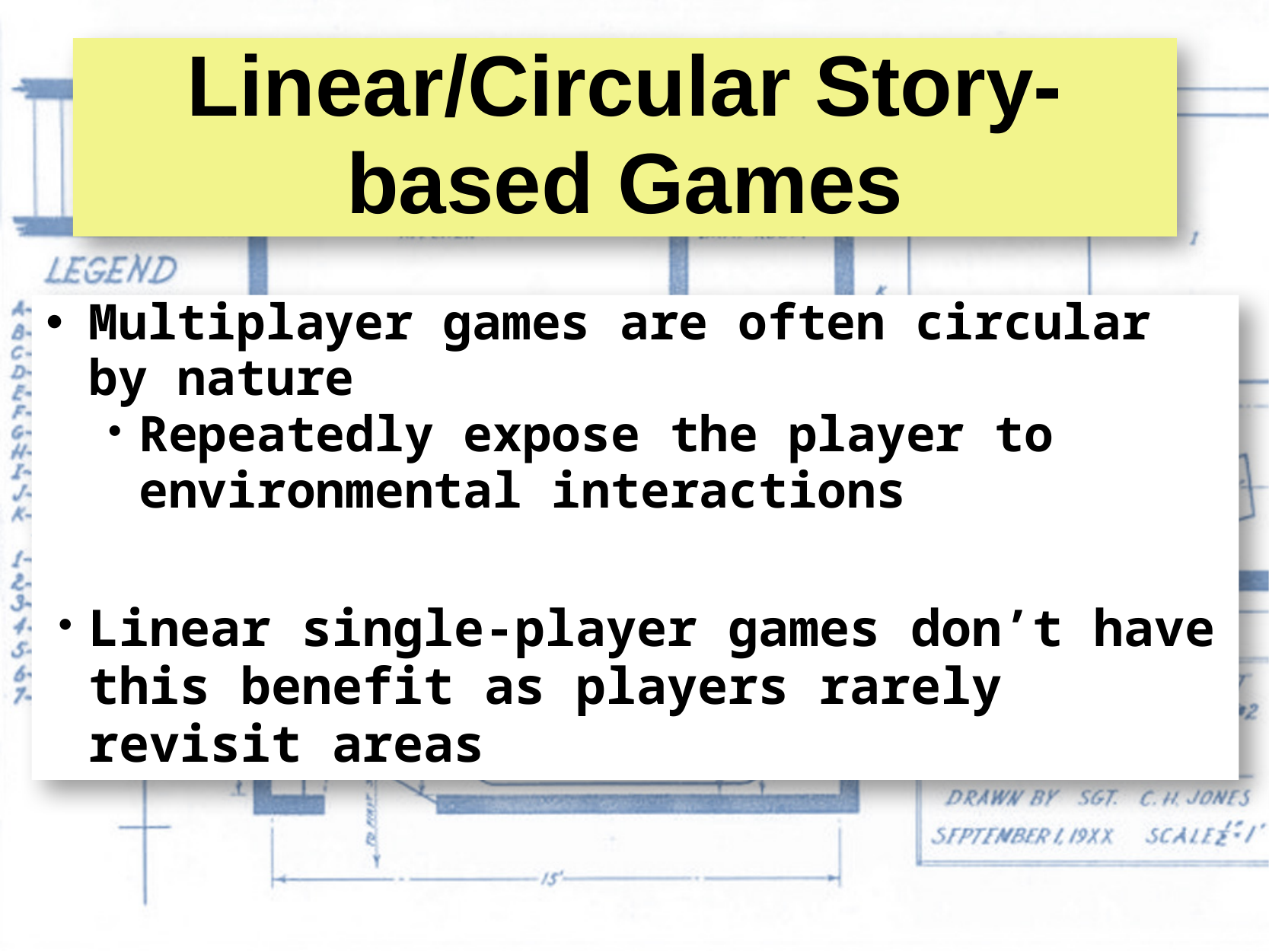

# Linear/Circular Story-based Games
Multiplayer games are often circular by nature
Repeatedly expose the player to environmental interactions

Linear single-player games don’t have this benefit as players rarely revisit areas